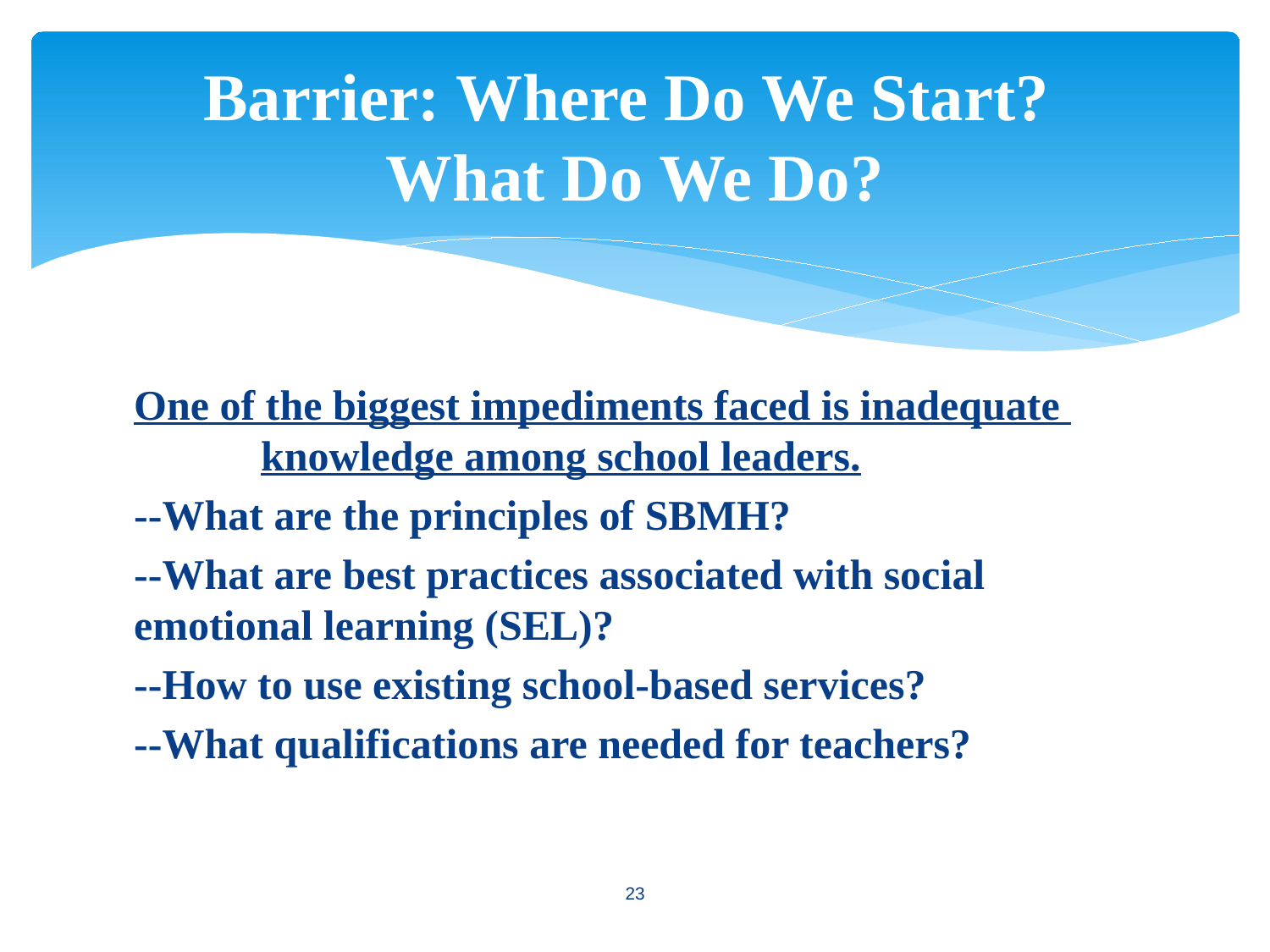

# Barrier: Where Do We Start? What Do We Do?
One of the biggest impediments faced is inadequate 	knowledge among school leaders.
--What are the principles of SBMH?
--What are best practices associated with social 	emotional learning (SEL)?
--How to use existing school-based services?
--What qualifications are needed for teachers?

23